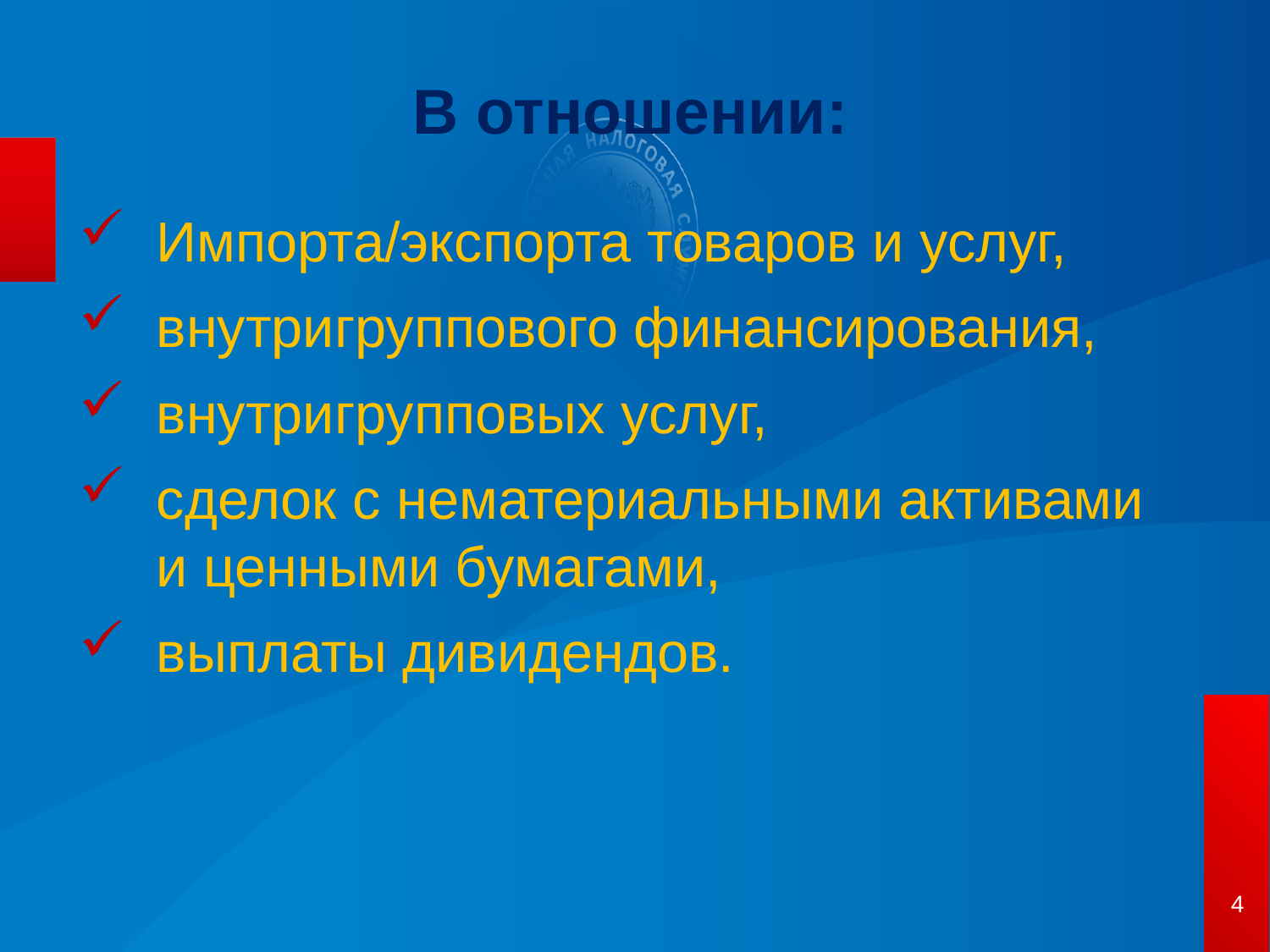

# В отношении:
Импорта/экспорта товаров и услуг,
внутригруппового финансирования,
внутригрупповых услуг,
сделок с нематериальными активами и ценными бумагами,
выплаты дивидендов.

4